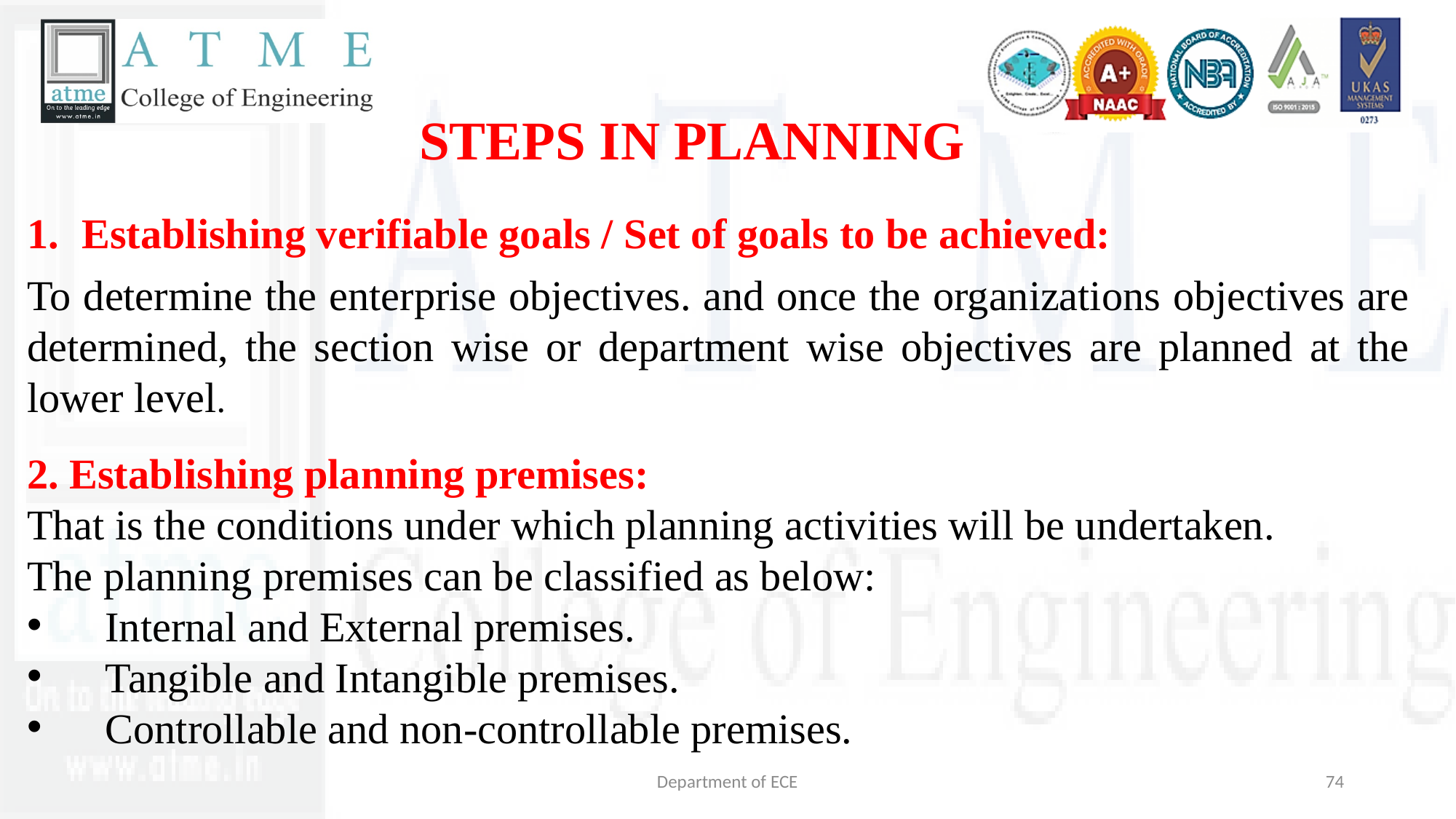

STEPS IN PLANNING
Establishing verifiable goals / Set of goals to be achieved:

To determine the enterprise objectives. and once the organizations objectives are determined, the section wise or department wise objectives are planned at the lower level.
2. Establishing planning premises:
That is the conditions under which planning activities will be undertaken.
The planning premises can be classified as below:
      Internal and External premises.
      Tangible and Intangible premises.
      Controllable and non-controllable premises.

Department of ECE
74